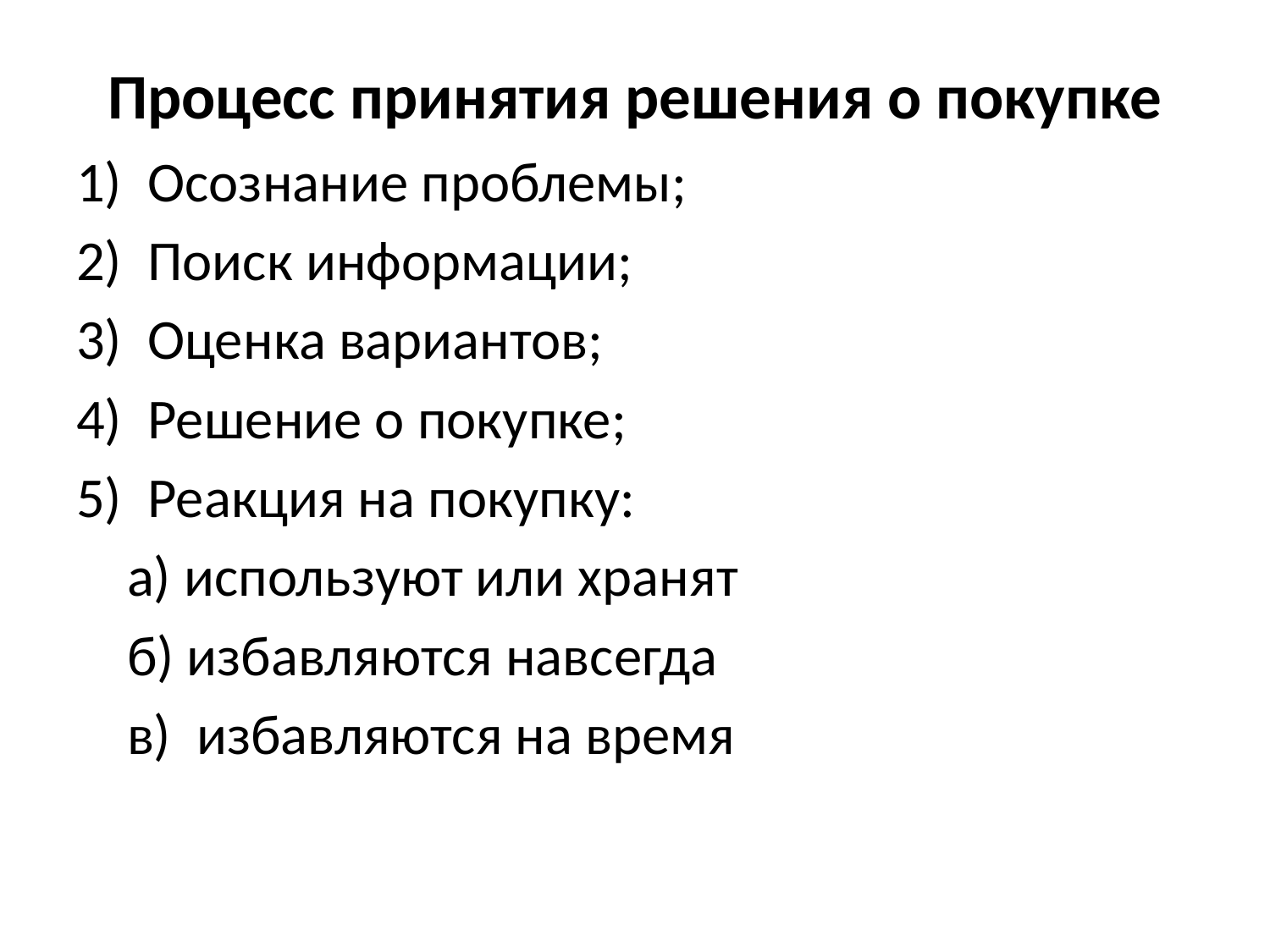

# Процесс принятия решения о покупке
Осознание проблемы;
Поиск информации;
Оценка вариантов;
Решение о покупке;
Реакция на покупку:
    а) используют или хранят
    б) избавляются навсегда
    в)  избавляются на время